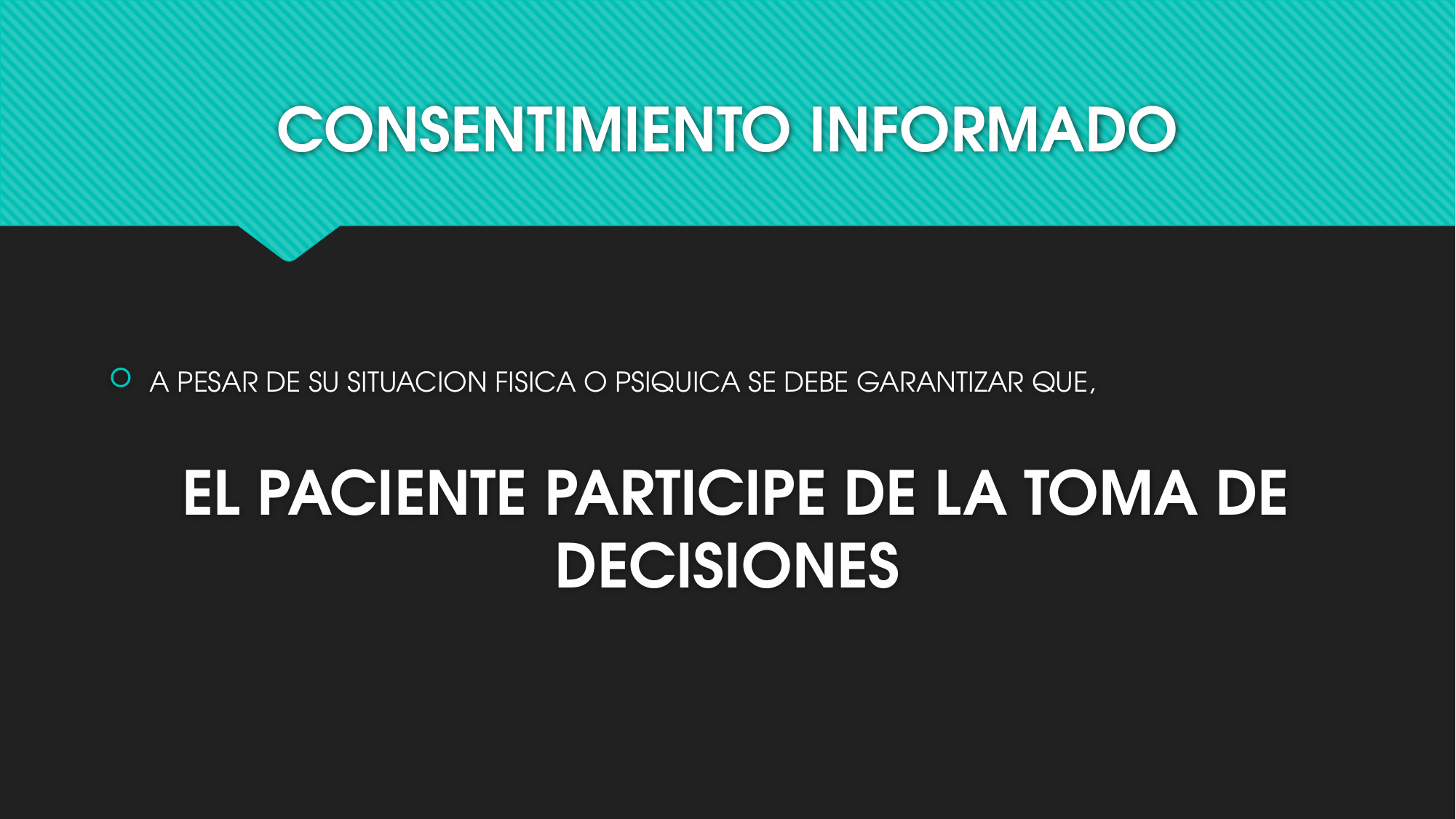

# CONSENTIMIENTO INFORMADO
A PESAR DE SU SITUACION FISICA O PSIQUICA SE DEBE GARANTIZAR QUE,

 EL PACIENTE PARTICIPE DE LA TOMA DE DECISIONES